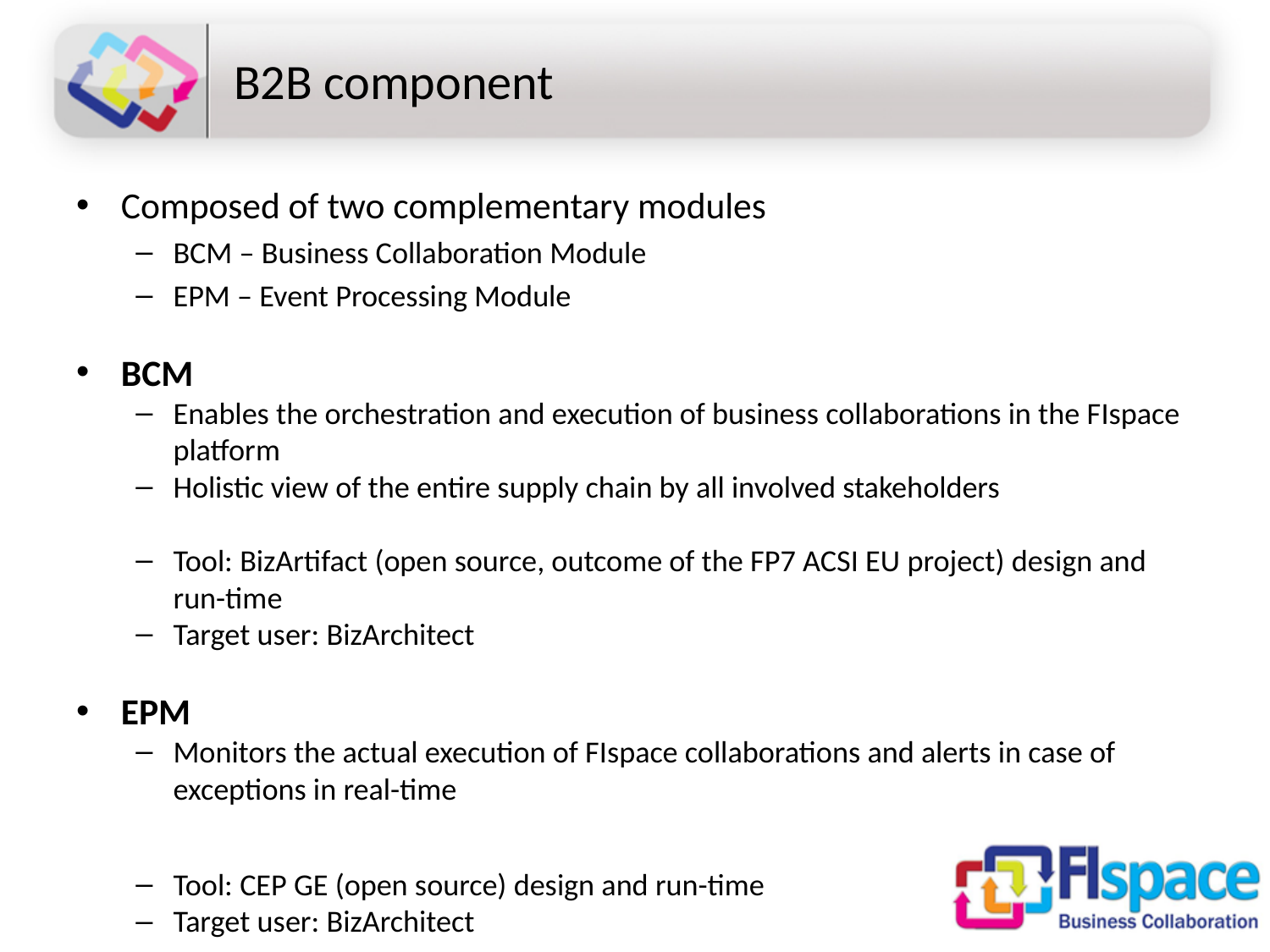

# B2B component
Composed of two complementary modules
BCM – Business Collaboration Module
EPM – Event Processing Module
BCM
Enables the orchestration and execution of business collaborations in the FIspace platform
Holistic view of the entire supply chain by all involved stakeholders

Tool: BizArtifact (open source, outcome of the FP7 ACSI EU project) design and run-time
Target user: BizArchitect
EPM
Monitors the actual execution of FIspace collaborations and alerts in case of exceptions in real-time

Tool: CEP GE (open source) design and run-time
Target user: BizArchitect